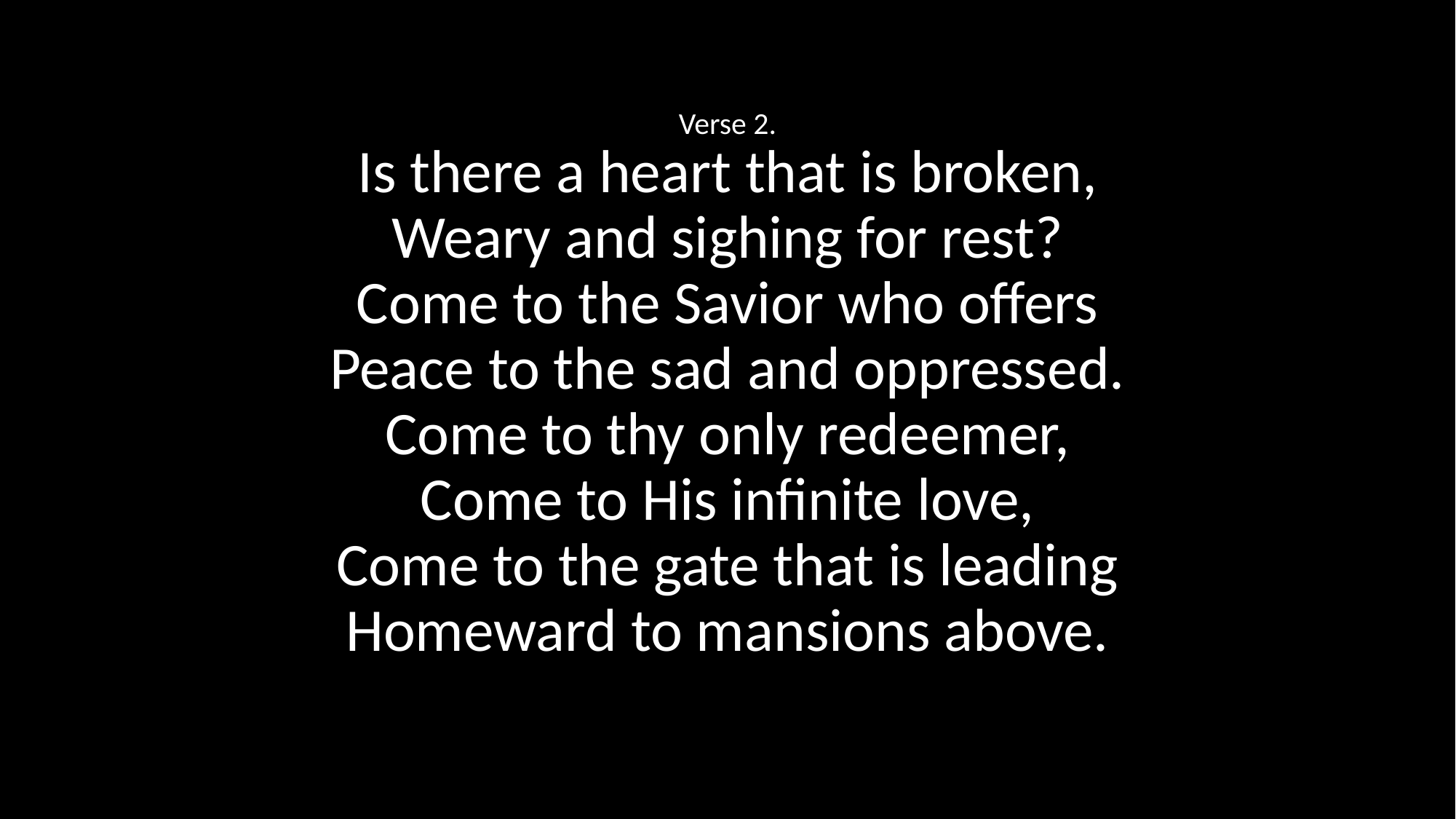

Verse 2.
Is there a heart that is broken,
Weary and sighing for rest?
Come to the Savior who offers
Peace to the sad and oppressed.
Come to thy only redeemer,
Come to His infinite love,
Come to the gate that is leading
Homeward to mansions above.